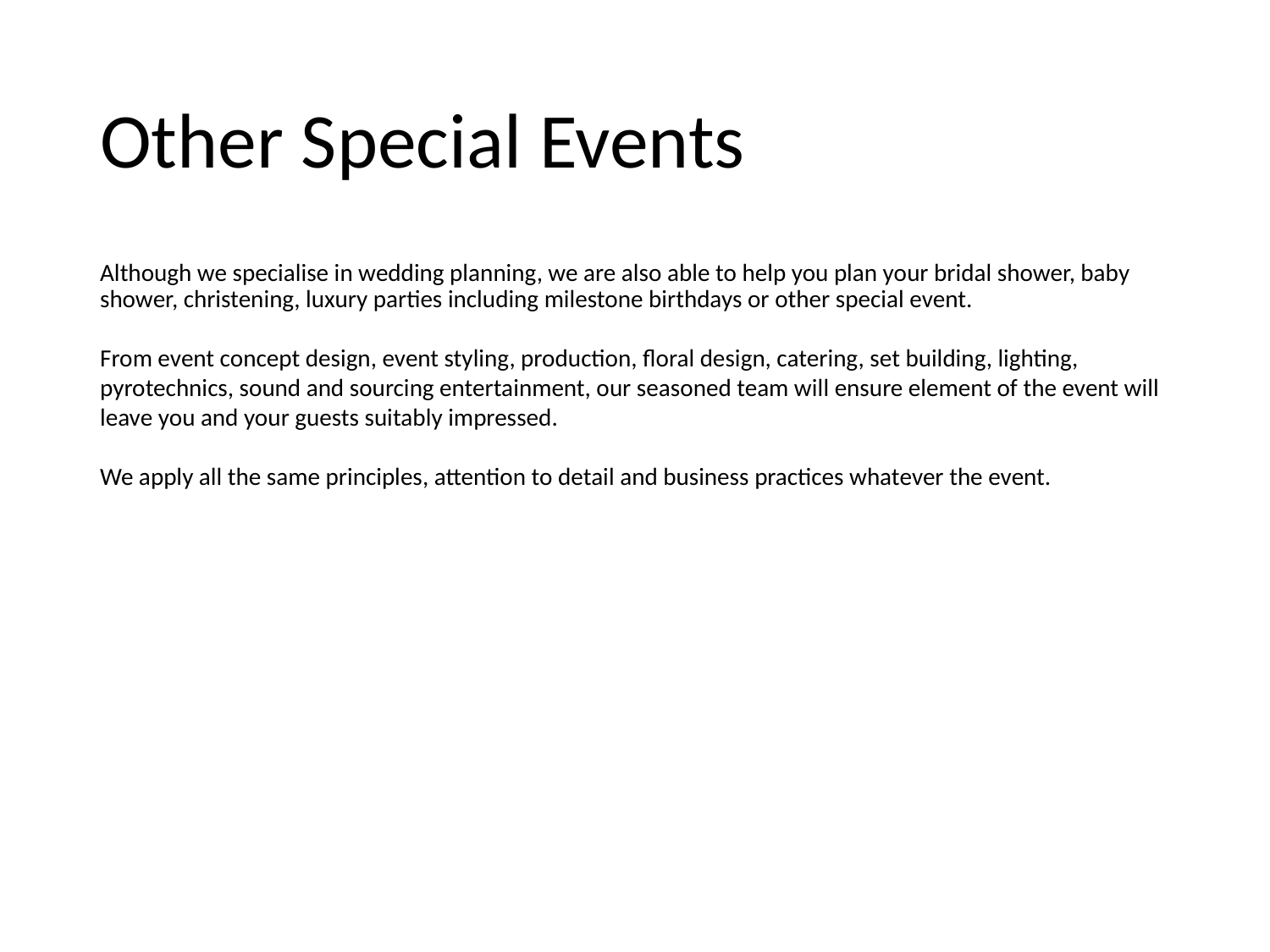

# Other Special Events
Although we specialise in wedding planning, we are also able to help you plan your bridal shower, baby shower, christening, luxury parties including milestone birthdays or other special event.

From event concept design, event styling, production, floral design, catering, set building, lighting, pyrotechnics, sound and sourcing entertainment, our seasoned team will ensure element of the event will leave you and your guests suitably impressed.

We apply all the same principles, attention to detail and business practices whatever the event.